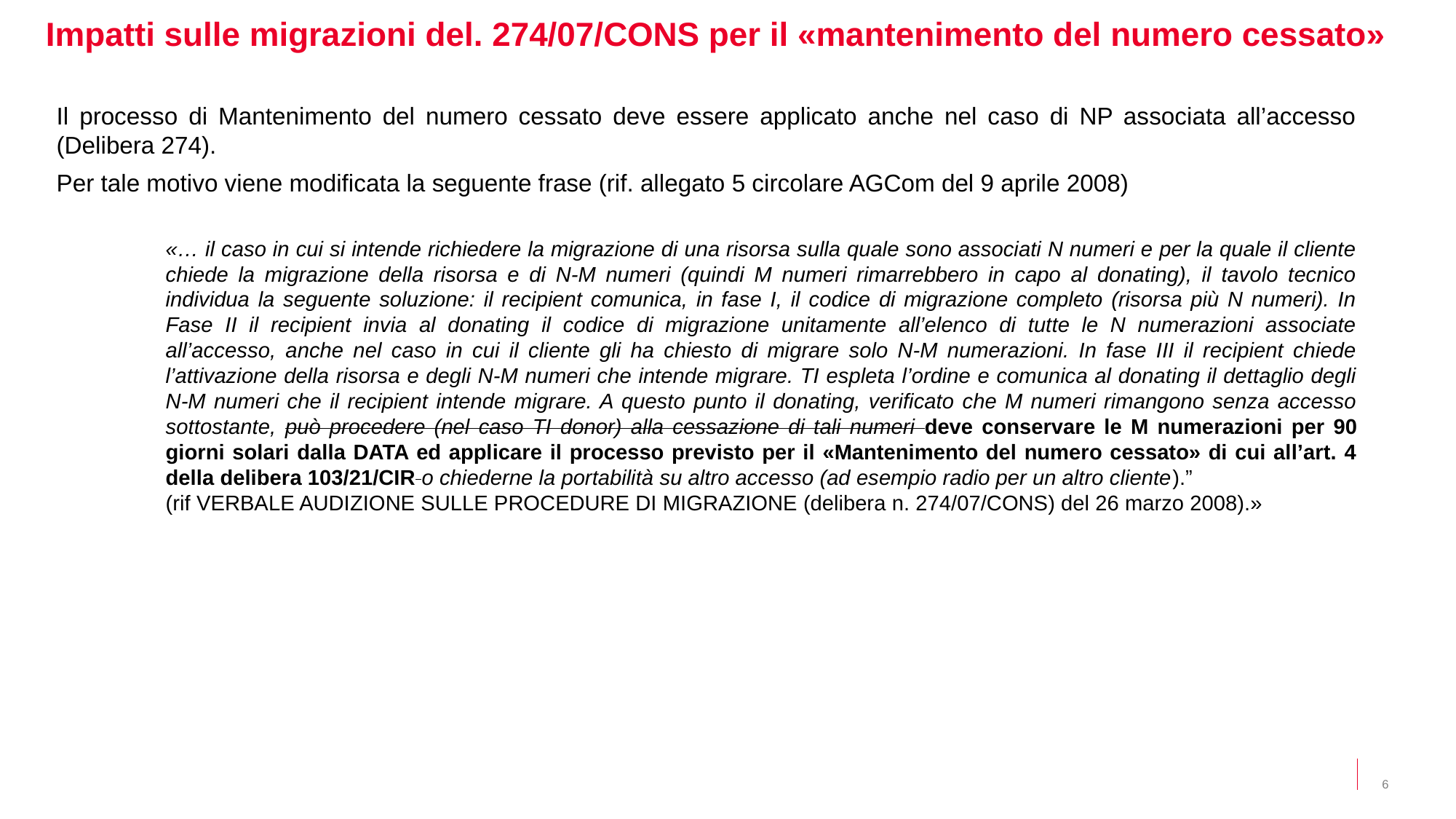

Impatti sulle migrazioni del. 274/07/CONS per il «mantenimento del numero cessato»

Il processo di Mantenimento del numero cessato deve essere applicato anche nel caso di NP associata all’accesso (Delibera 274).
Per tale motivo viene modificata la seguente frase (rif. allegato 5 circolare AGCom del 9 aprile 2008)

«… il caso in cui si intende richiedere la migrazione di una risorsa sulla quale sono associati N numeri e per la quale il cliente chiede la migrazione della risorsa e di N-M numeri (quindi M numeri rimarrebbero in capo al donating), il tavolo tecnico individua la seguente soluzione: il recipient comunica, in fase I, il codice di migrazione completo (risorsa più N numeri). In Fase II il recipient invia al donating il codice di migrazione unitamente all’elenco di tutte le N numerazioni associate all’accesso, anche nel caso in cui il cliente gli ha chiesto di migrare solo N-M numerazioni. In fase III il recipient chiede l’attivazione della risorsa e degli N-M numeri che intende migrare. TI espleta l’ordine e comunica al donating il dettaglio degli N-M numeri che il recipient intende migrare. A questo punto il donating, verificato che M numeri rimangono senza accesso sottostante, può procedere (nel caso TI donor) alla cessazione di tali numeri deve conservare le M numerazioni per 90 giorni solari dalla DATA ed applicare il processo previsto per il «Mantenimento del numero cessato» di cui all’art. 4 della delibera 103/21/CIR o chiederne la portabilità su altro accesso (ad esempio radio per un altro cliente).”
(rif VERBALE AUDIZIONE SULLE PROCEDURE DI MIGRAZIONE (delibera n. 274/07/CONS) del 26 marzo 2008).»